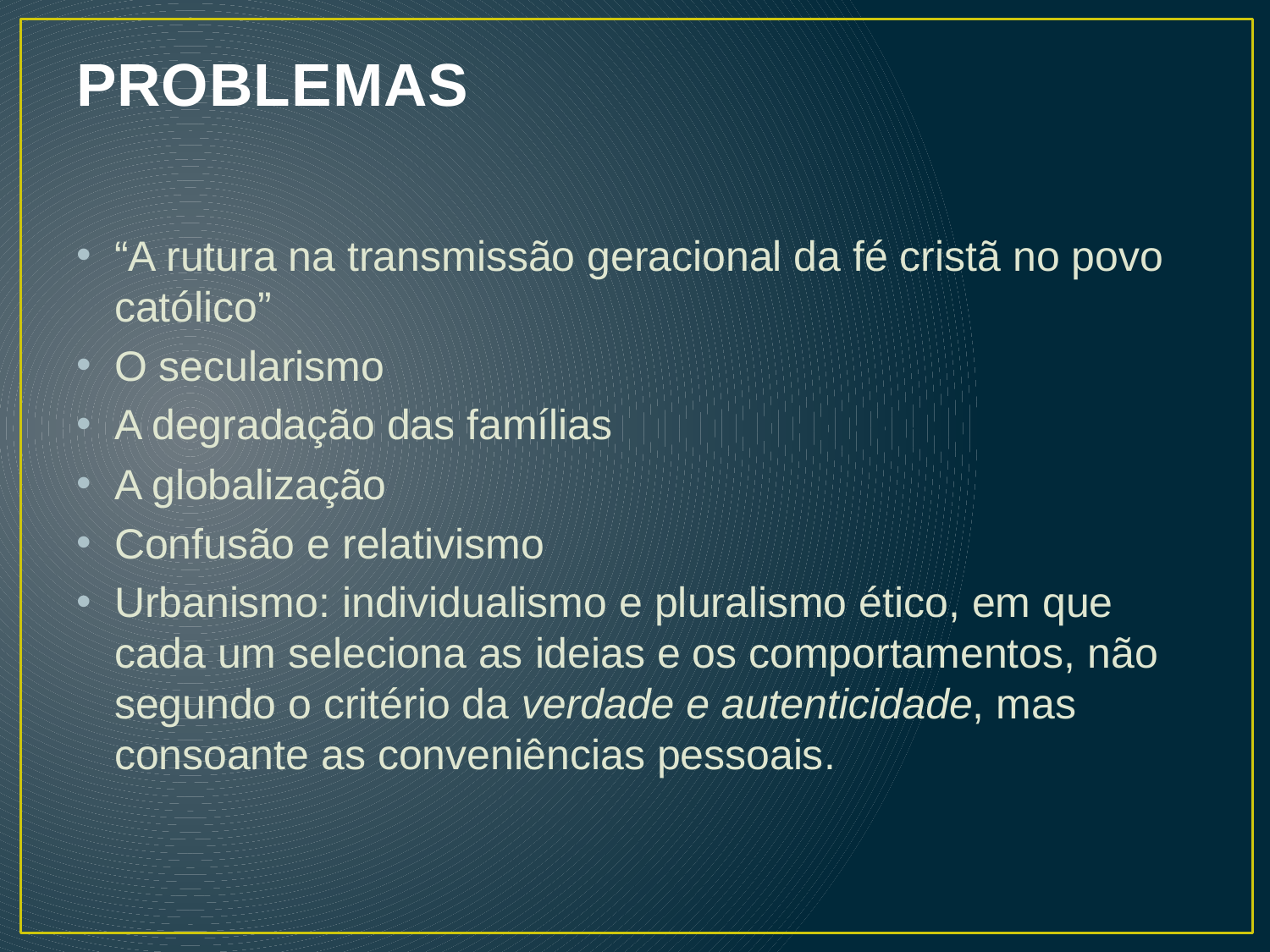

# PROBLEMAS
“A rutura na transmissão geracional da fé cristã no povo católico”
O secularismo
A degradação das famílias
A globalização
Confusão e relativismo
Urbanismo: individualismo e pluralismo ético, em que cada um seleciona as ideias e os comportamentos, não segundo o critério da verdade e autenticidade, mas consoante as conveniências pessoais.